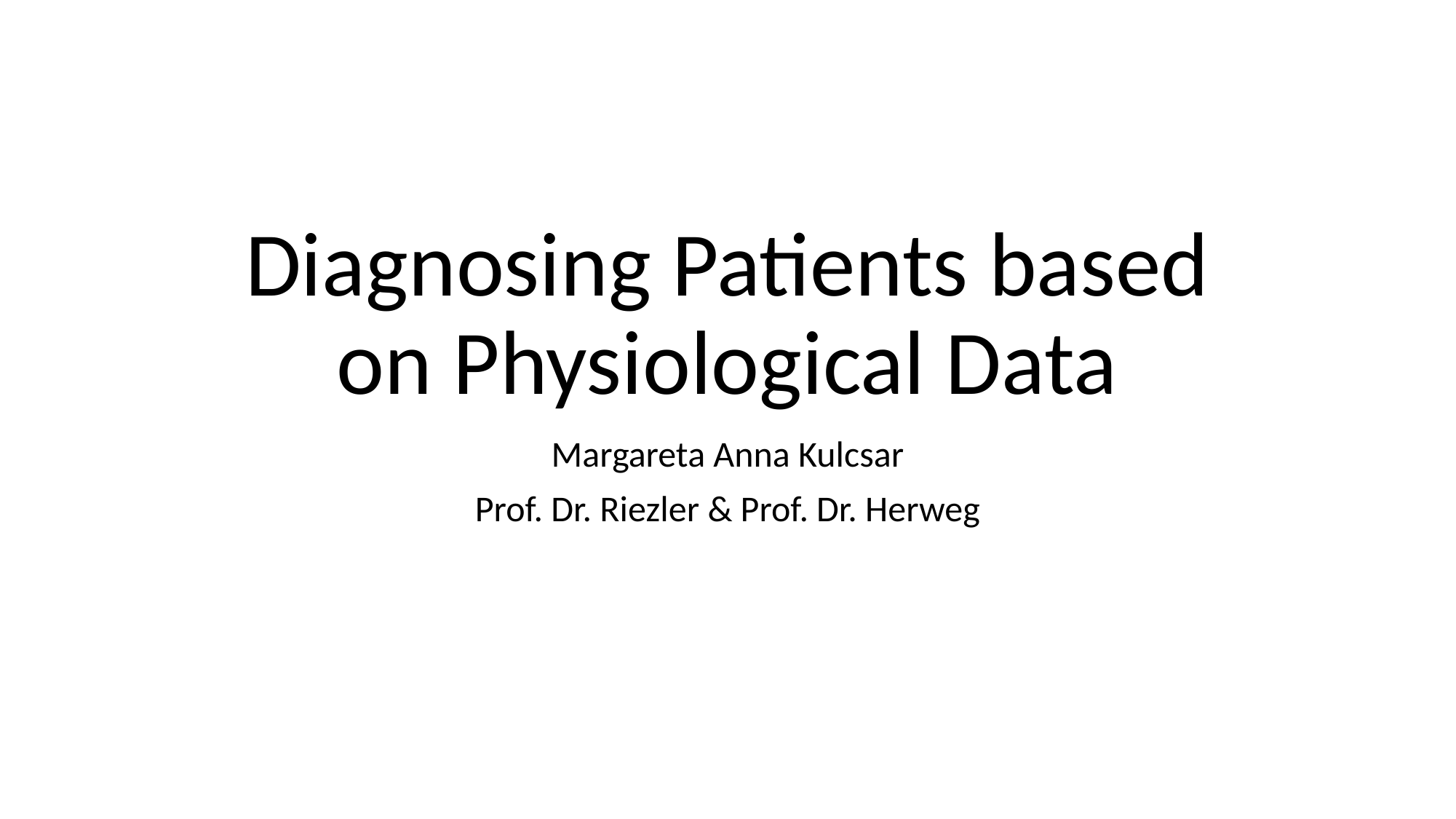

# Diagnosing Patients based on Physiological Data
Margareta Anna Kulcsar
Prof. Dr. Riezler & Prof. Dr. Herweg